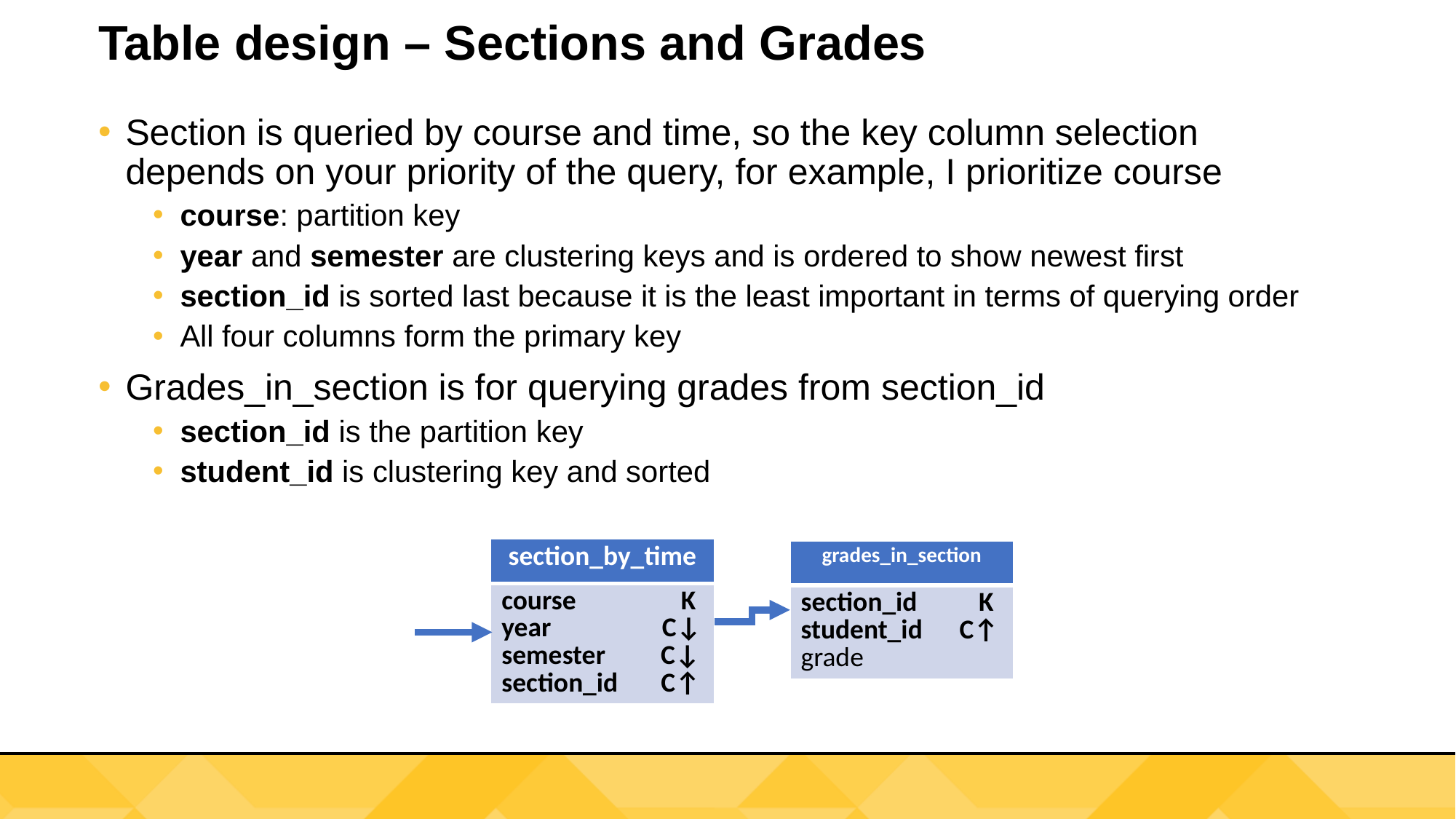

# Table design – Sections and Grades
Section is queried by course and time, so the key column selection depends on your priority of the query, for example, I prioritize course
course: partition key
year and semester are clustering keys and is ordered to show newest first
section_id is sorted last because it is the least important in terms of querying order
All four columns form the primary key
Grades_in_section is for querying grades from section_id
section_id is the partition key
student_id is clustering key and sorted
| section\_by\_time |
| --- |
| course K year C↓ semester C↓ section\_id C↑ |
| grades\_in\_section |
| --- |
| section\_id K student\_id C↑ grade |